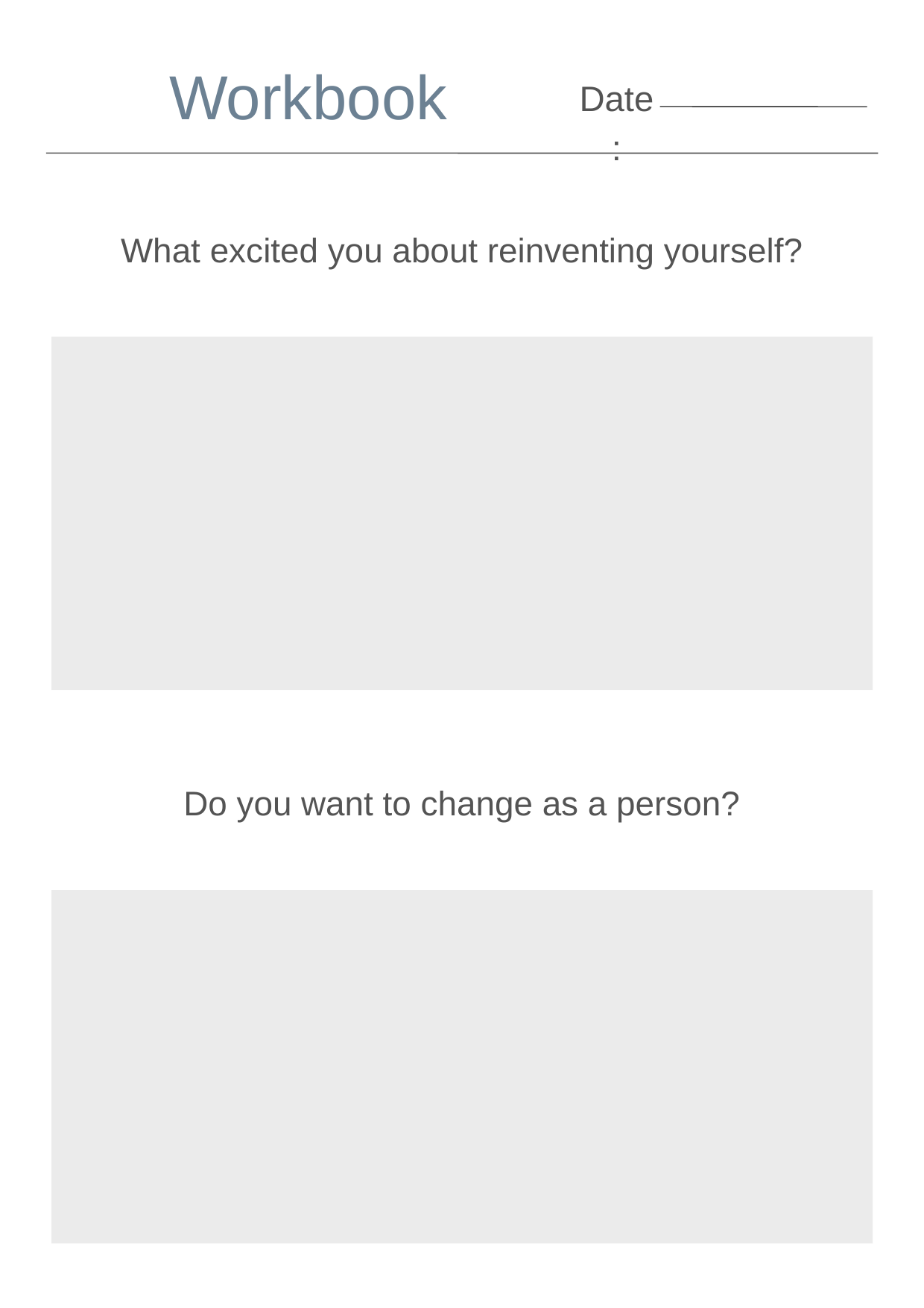

Workbook
Date:

What excited you about reinventing yourself?

Do you want to change as a person?